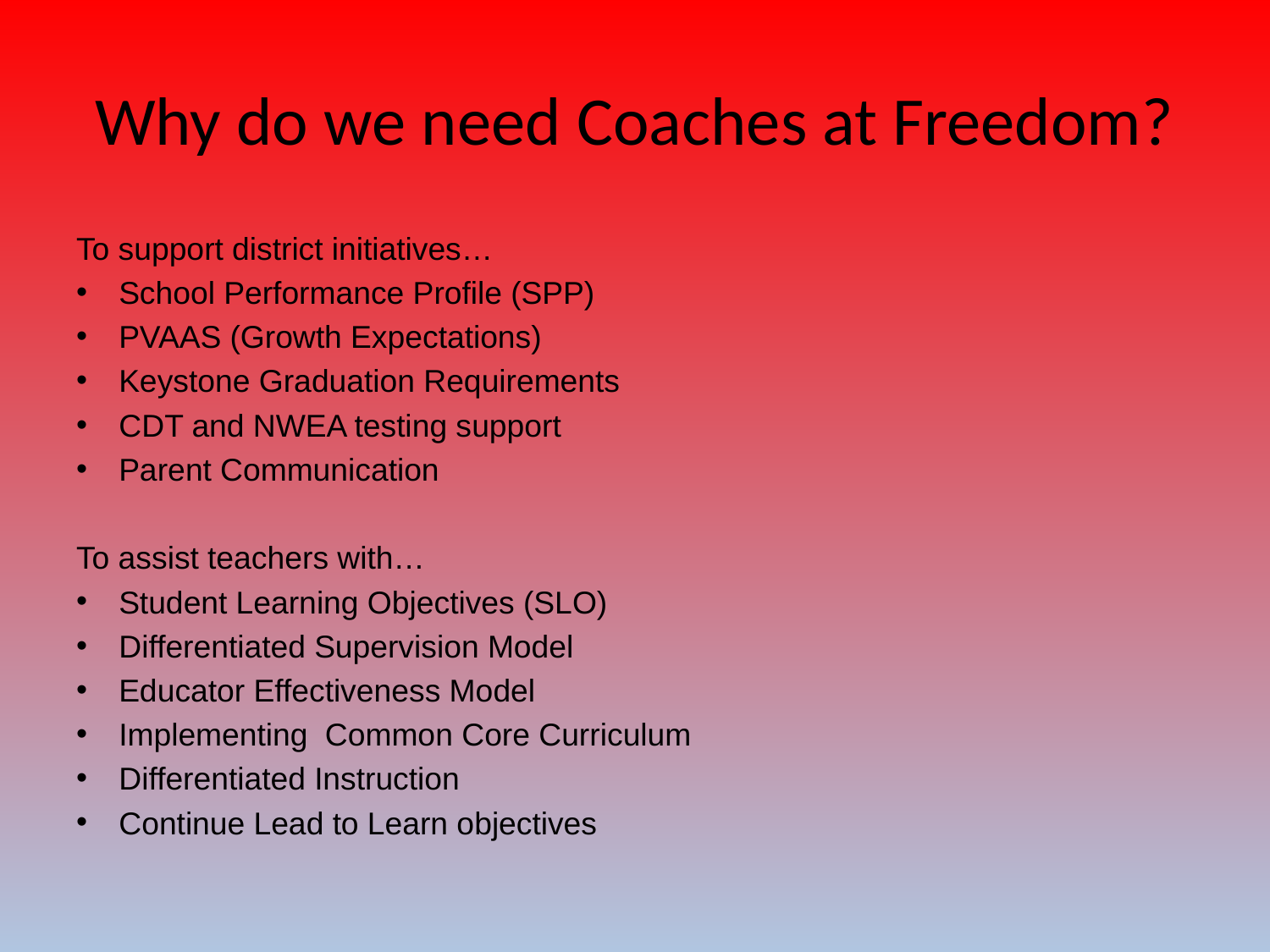

# Why do we need Coaches at Freedom?
To support district initiatives…
School Performance Profile (SPP)
PVAAS (Growth Expectations)
Keystone Graduation Requirements
CDT and NWEA testing support
Parent Communication

To assist teachers with…
Student Learning Objectives (SLO)
Differentiated Supervision Model
Educator Effectiveness Model
Implementing  Common Core Curriculum
Differentiated Instruction
Continue Lead to Learn objectives